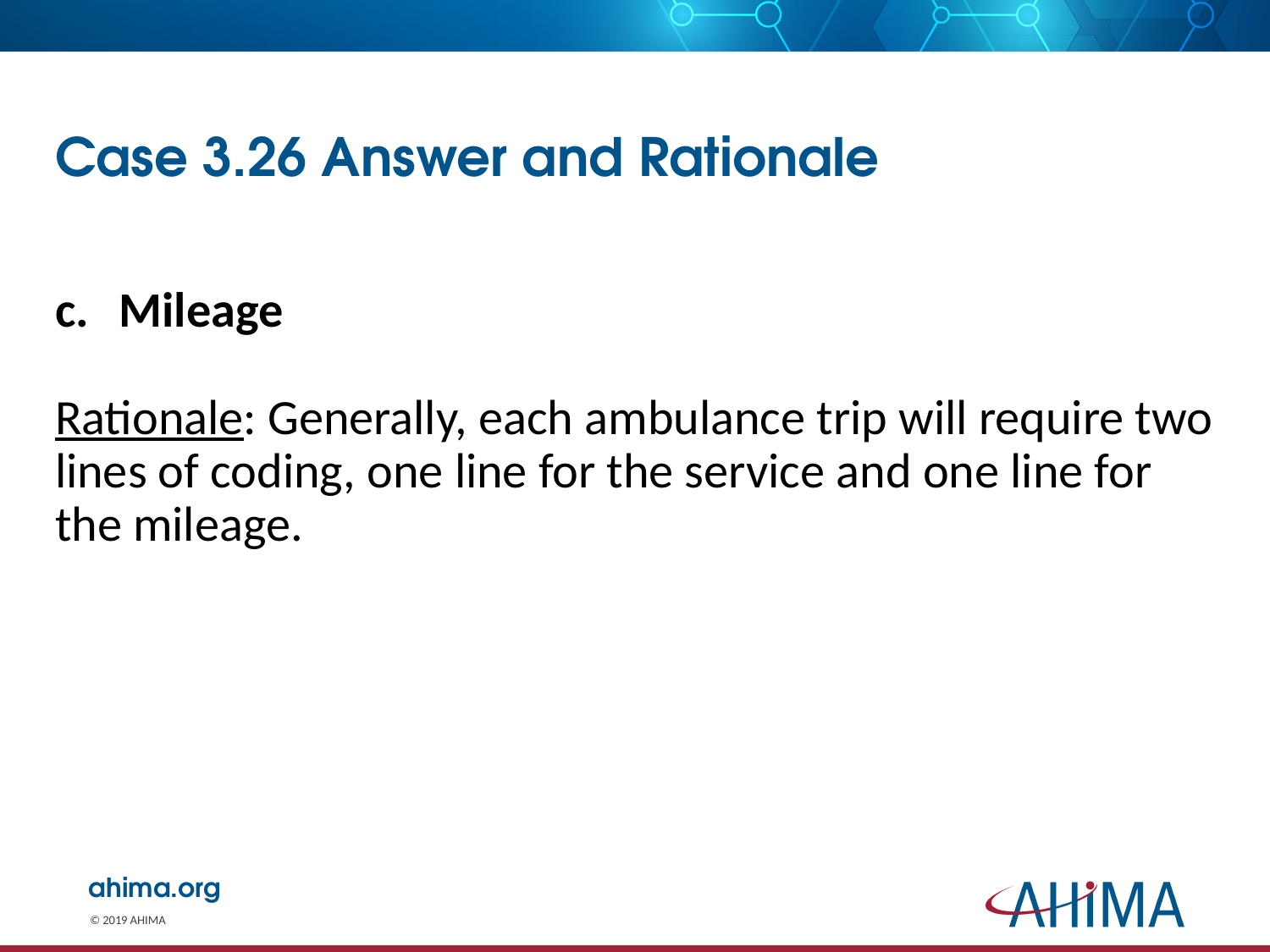

# Case 3.26 Answer and Rationale

Mileage

Rationale: Generally, each ambulance trip will require two lines of coding, one line for the service and one line for the mileage.